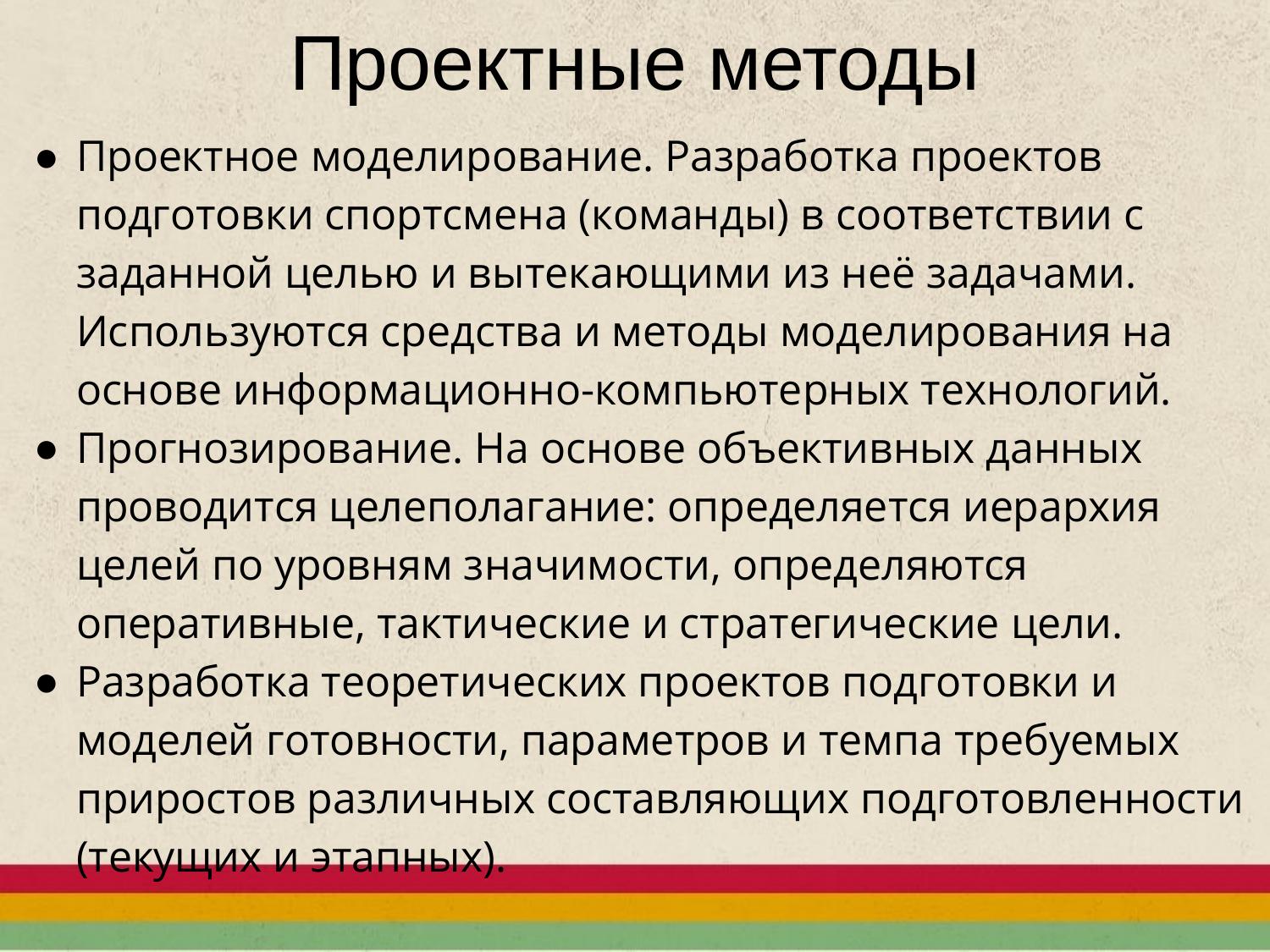

Проектные методы
Проектное моделирование. Разработка проектов подготовки спортсмена (команды) в соответствии с заданной целью и вытекающими из неё задачами. Используются средства и методы моделирования на основе информационно-компьютерных технологий.
Прогнозирование. На основе объективных данных проводится целеполагание: определяется иерархия целей по уровням значимости, определяются оперативные, тактические и стратегические цели.
Разработка теоретических проектов подготовки и моделей готовности, параметров и темпа требуемых приростов различных составляющих подготовленности (текущих и этапных).